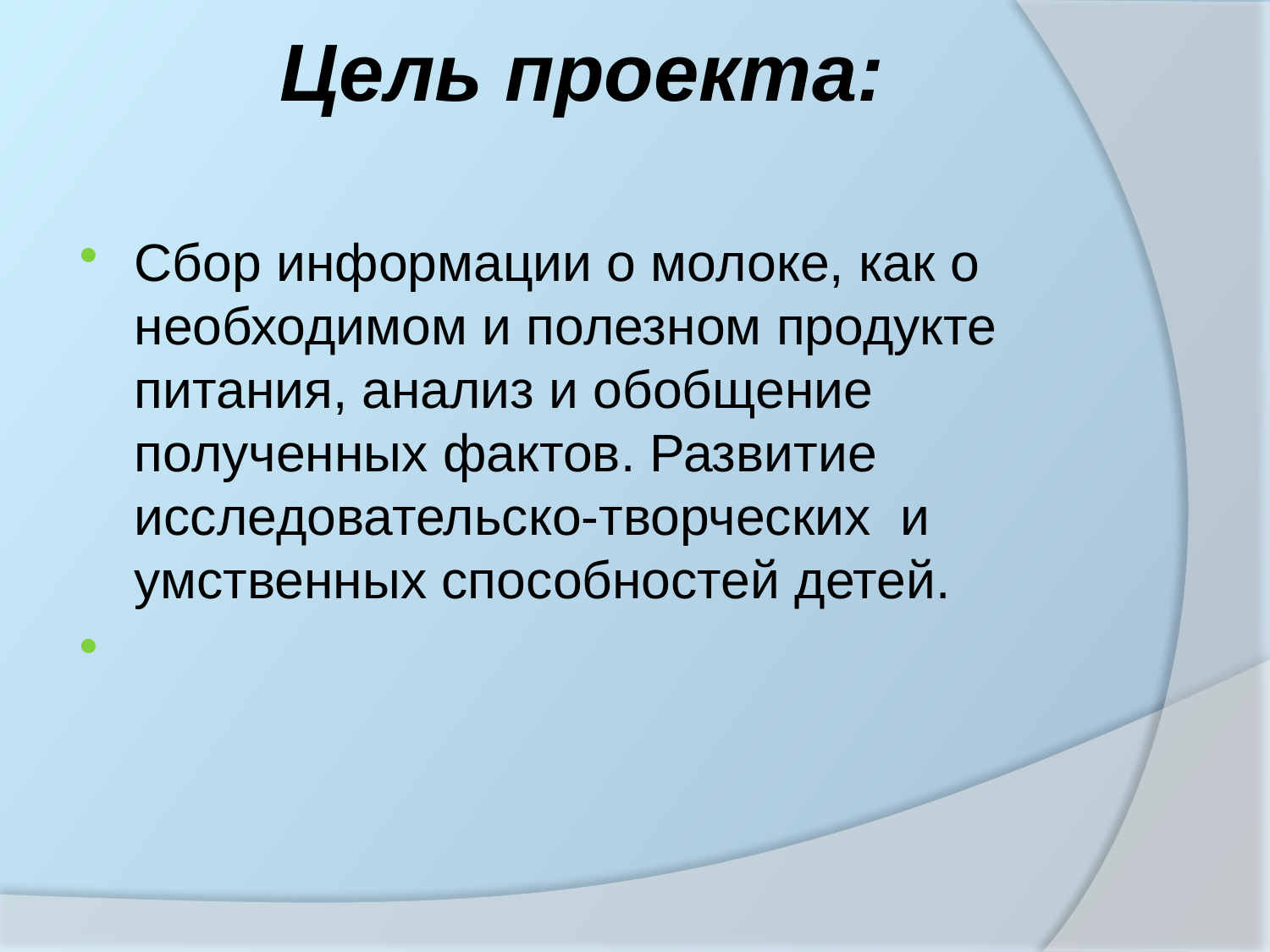

# Цель проекта:
Сбор информации о молоке, как о необходимом и полезном продукте питания, анализ и обобщение полученных фактов. Развитие исследовательско-творческих  и умственных способностей детей.